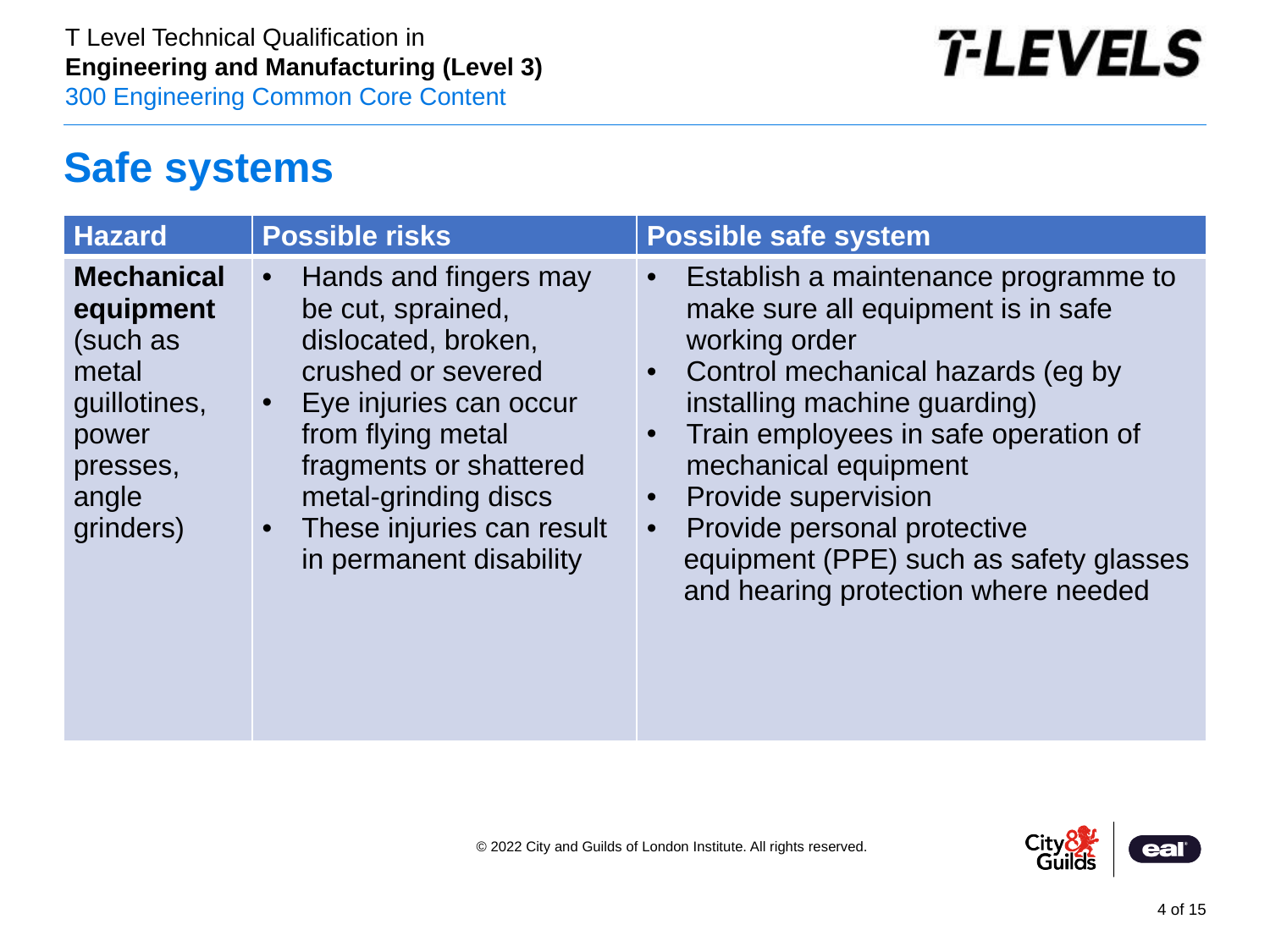

# Safe systems
| Hazard | Possible risks | Possible safe system |
| --- | --- | --- |
| Mechanical equipment (such as metal guillotines, power presses, angle grinders) | Hands and fingers may be cut, sprained, dislocated, broken, crushed or severed Eye injuries can occur from flying metal fragments or shattered metal-grinding discs These injuries can result in permanent disability | Establish a maintenance programme to make sure all equipment is in safe working order Control mechanical hazards (eg by installing machine guarding) Train employees in safe operation of mechanical equipment Provide supervision Provide personal protective equipment (PPE) such as safety glasses and hearing protection where needed |